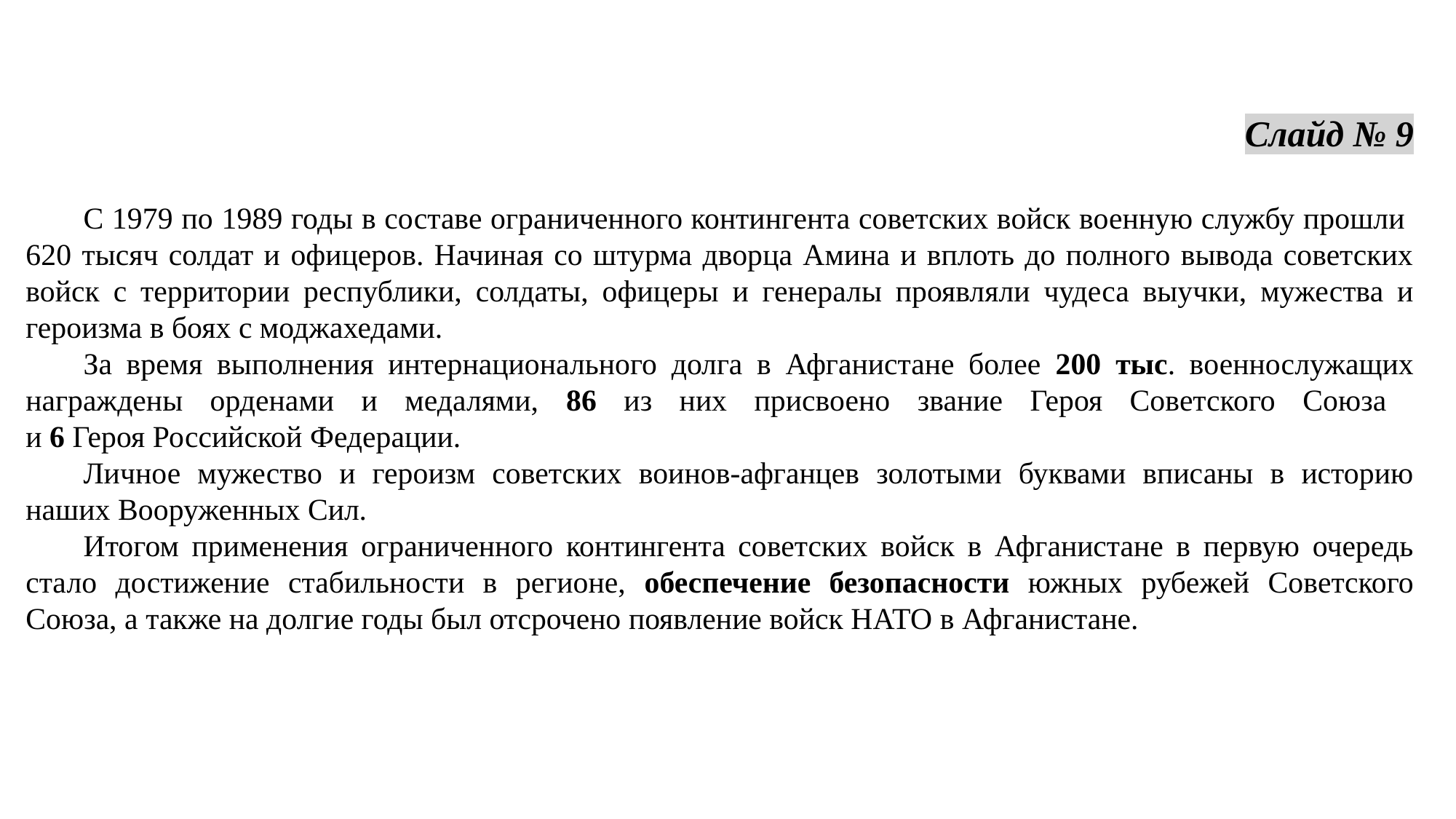

Слайд № 9

С 1979 по 1989 годы в составе ограниченного контингента советских войск военную службу прошли
620 тысяч солдат и офицеров. Начиная со штурма дворца Амина и вплоть до полного вывода советских войск с территории республики, солдаты, офицеры и генералы проявляли чудеса выучки, мужества и героизма в боях с моджахедами.
За время выполнения интернационального долга в Афганистане более 200 тыс. военнослужащих награждены орденами и медалями, 86 из них присвоено звание Героя Советского Союза
и 6 Героя Российской Федерации.
Личное мужество и героизм советских воинов-афганцев золотыми буквами вписаны в историю наших Вооруженных Сил.
Итогом применения ограниченного контингента советских войск в Афганистане в первую очередь стало достижение стабильности в регионе, обеспечение безопасности южных рубежей Советского Союза, а также на долгие годы был отсрочено появление войск НАТО в Афганистане.